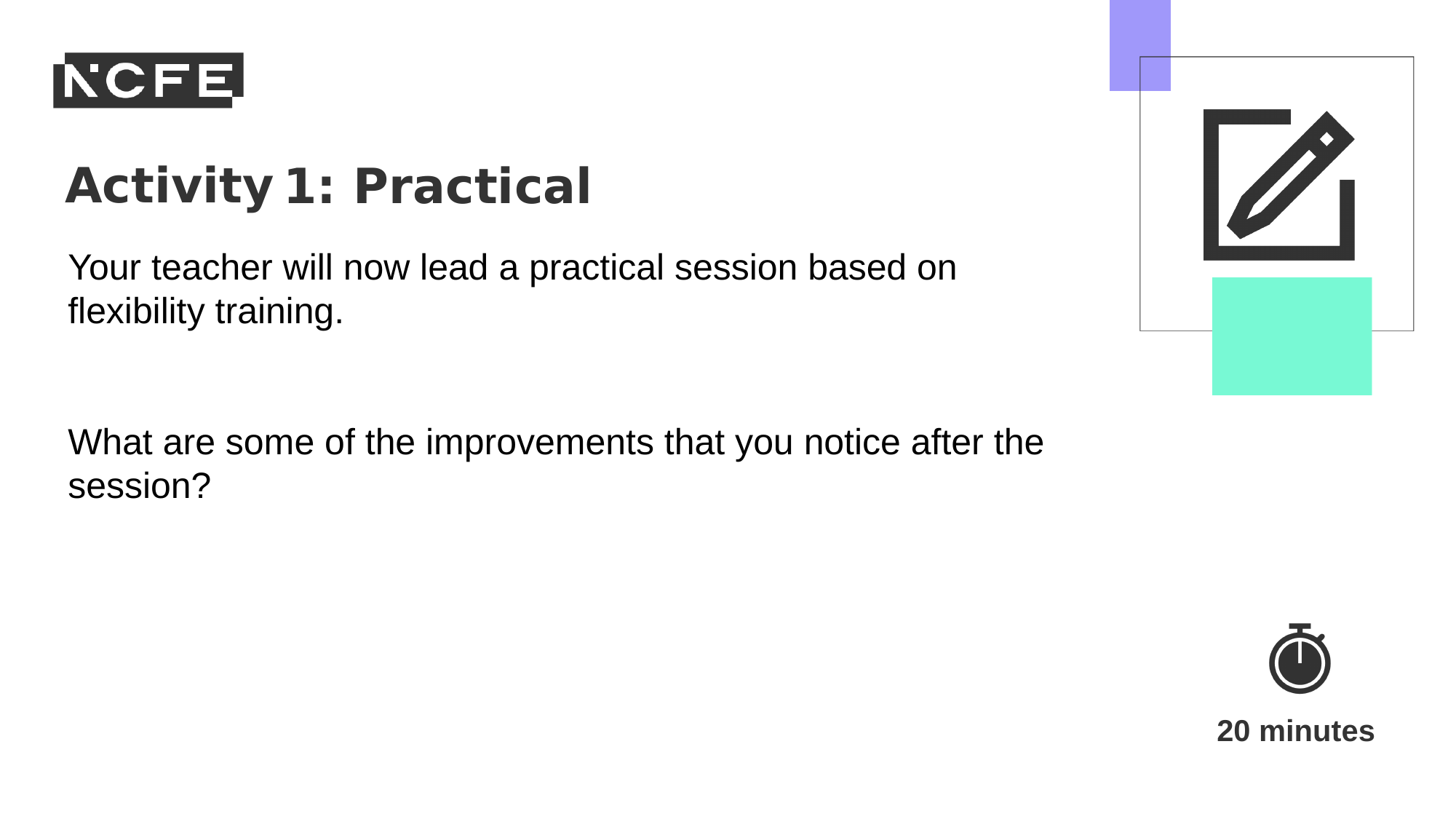

1: Practical
Your teacher will now lead a practical session based on flexibility training.

What are some of the improvements that you notice after the session?
20 minutes